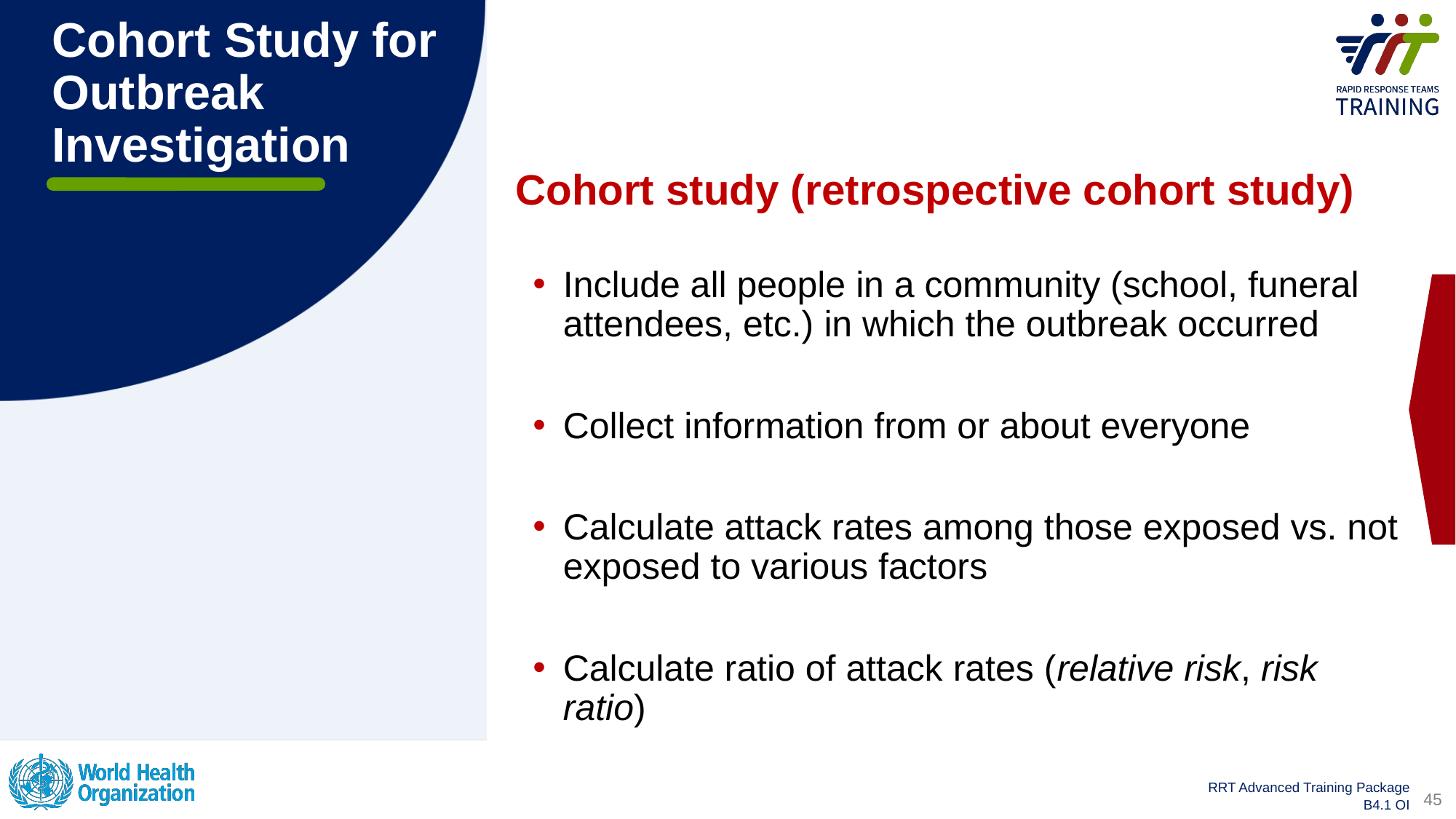

Cohort Study for Outbreak Investigation
Cohort study (retrospective cohort study)

Include all people in a community (school, funeral attendees, etc.) in which the outbreak occurred

Collect information from or about everyone

Calculate attack rates among those exposed vs. not exposed to various factors

Calculate ratio of attack rates (relative risk, risk ratio)